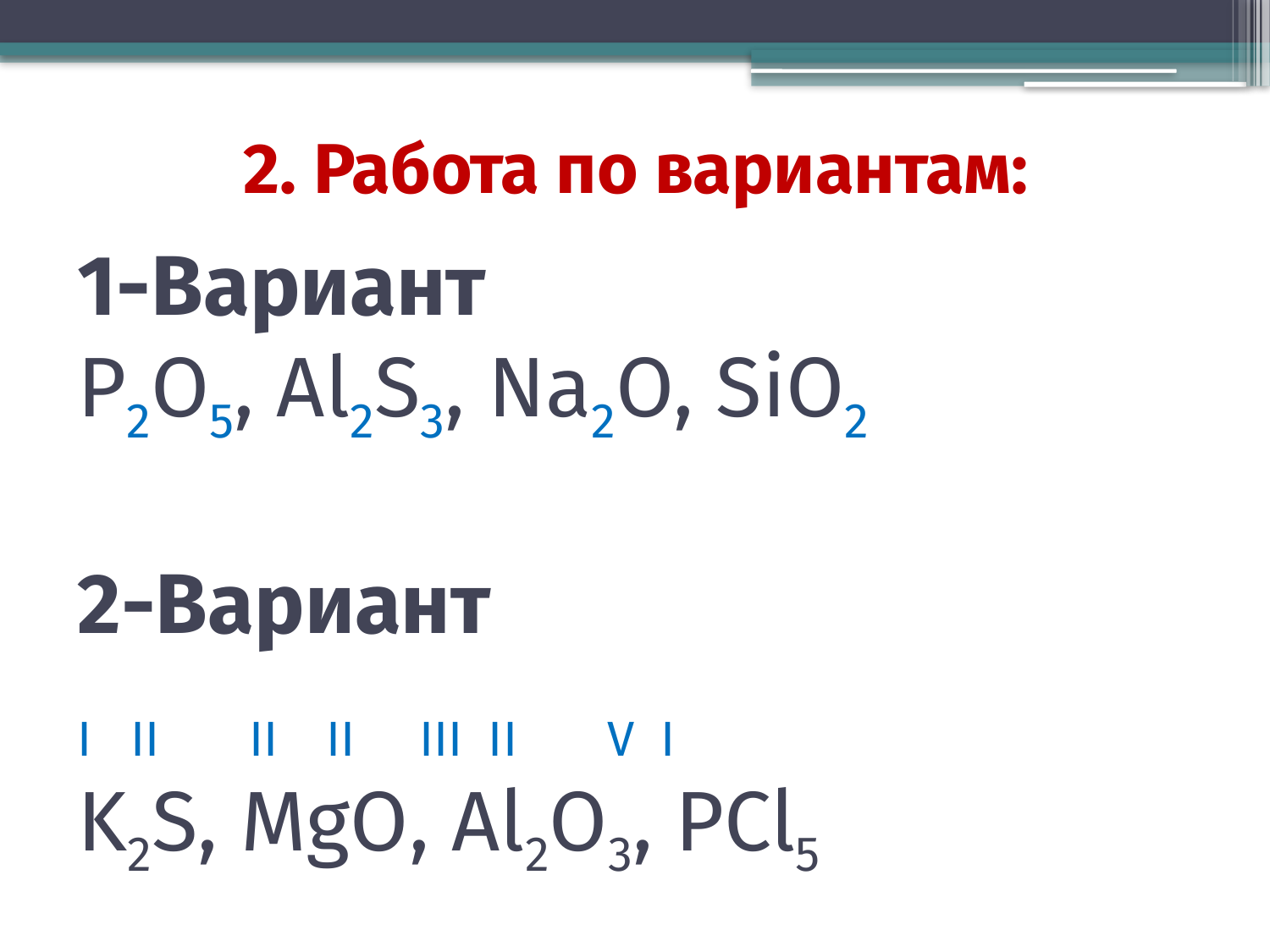

2. Работа по вариантам:
# 1-Вариант P2O5, Al2S3, Na2O, SiO2 2-Вариант I   II    II   II     III  II       V  I K2S, MgO, Al2O3, PCl5